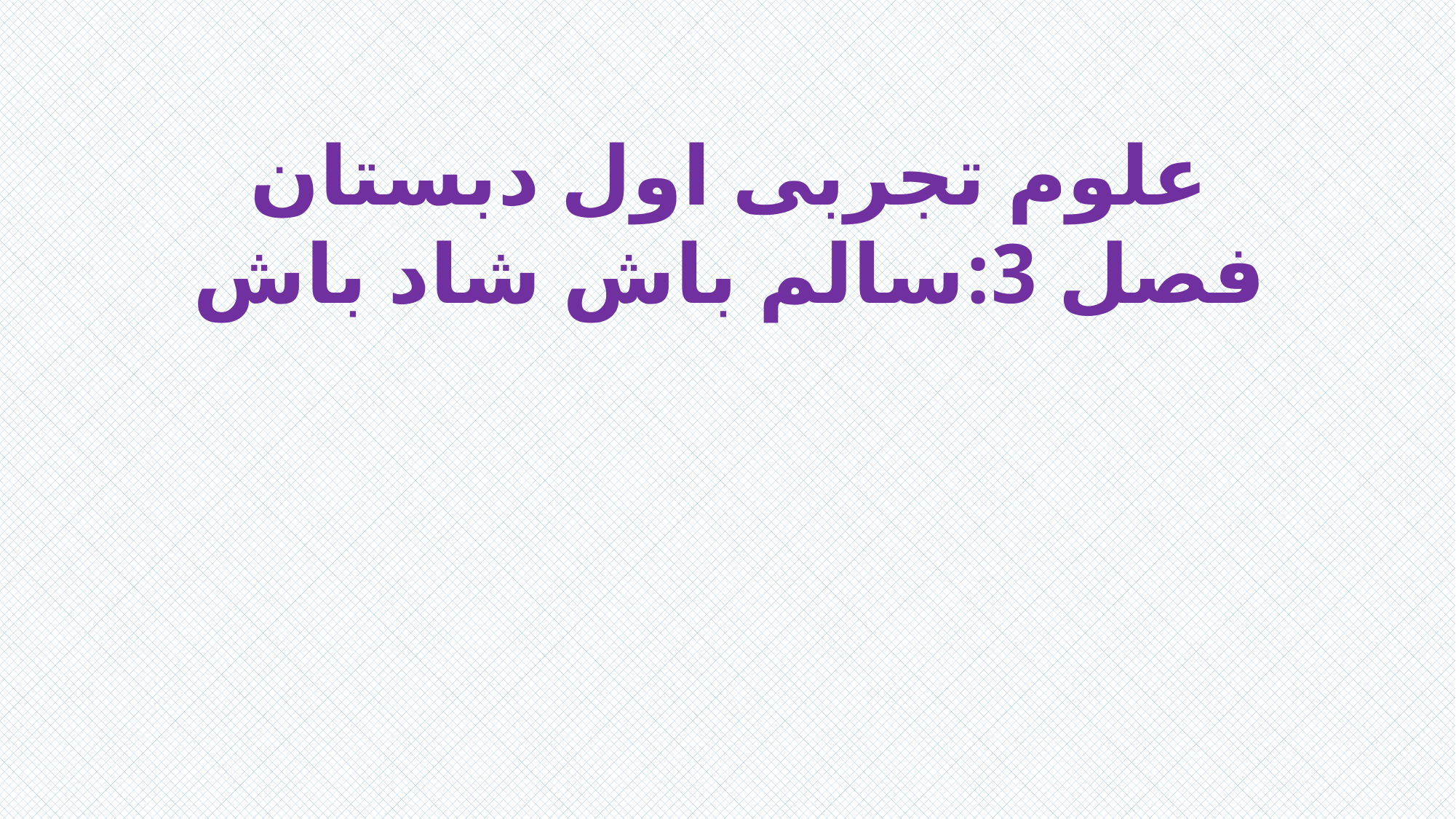

علوم تجربی اول دبستان
فصل 3:سالم باش شاد باش